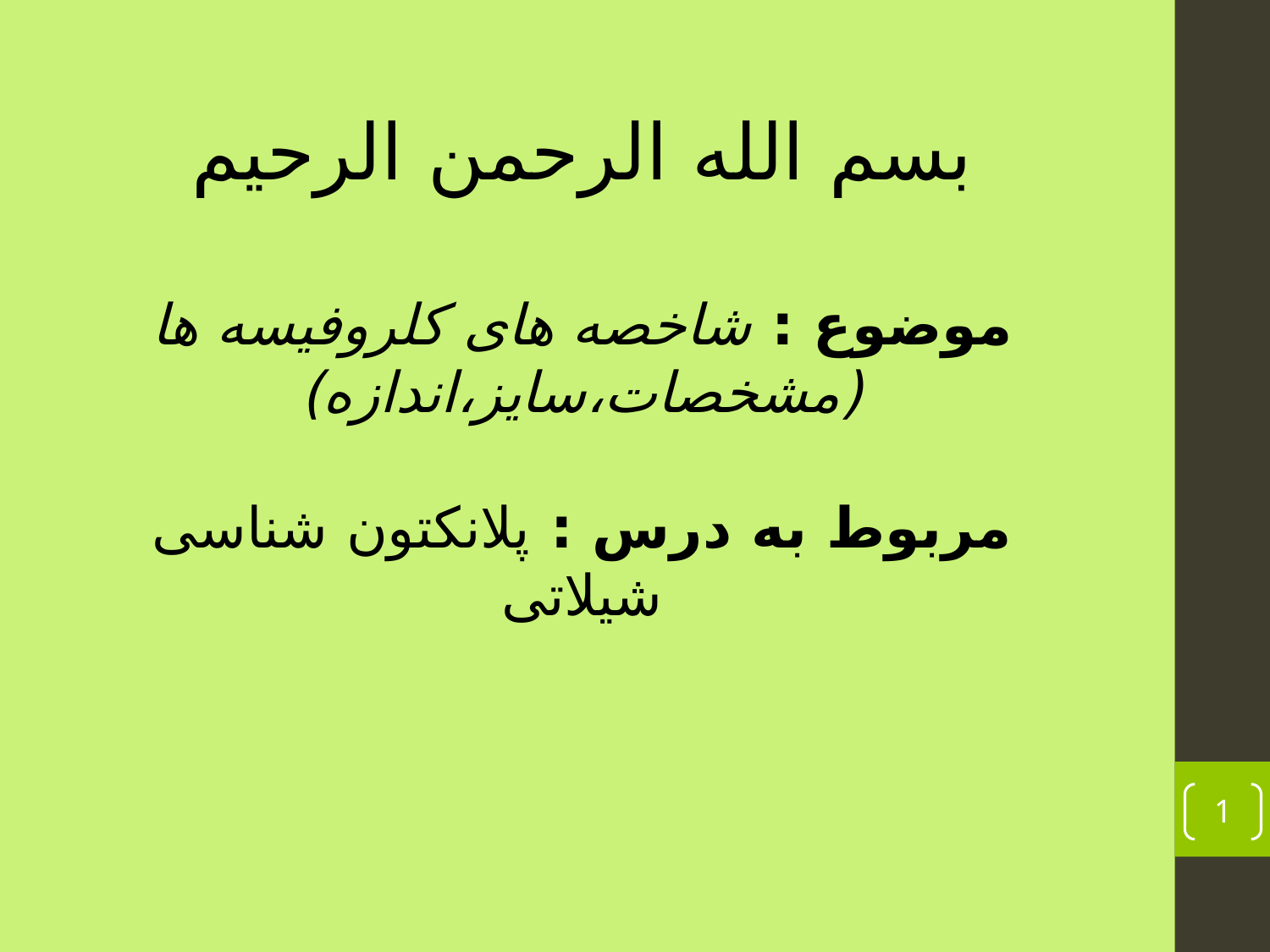

بسم الله الرحمن الرحیم

موضوع : شاخصه های کلروفیسه ها (مشخصات،سایز،اندازه)

مربوط به درس : پلانکتون شناسی شیلاتی

1